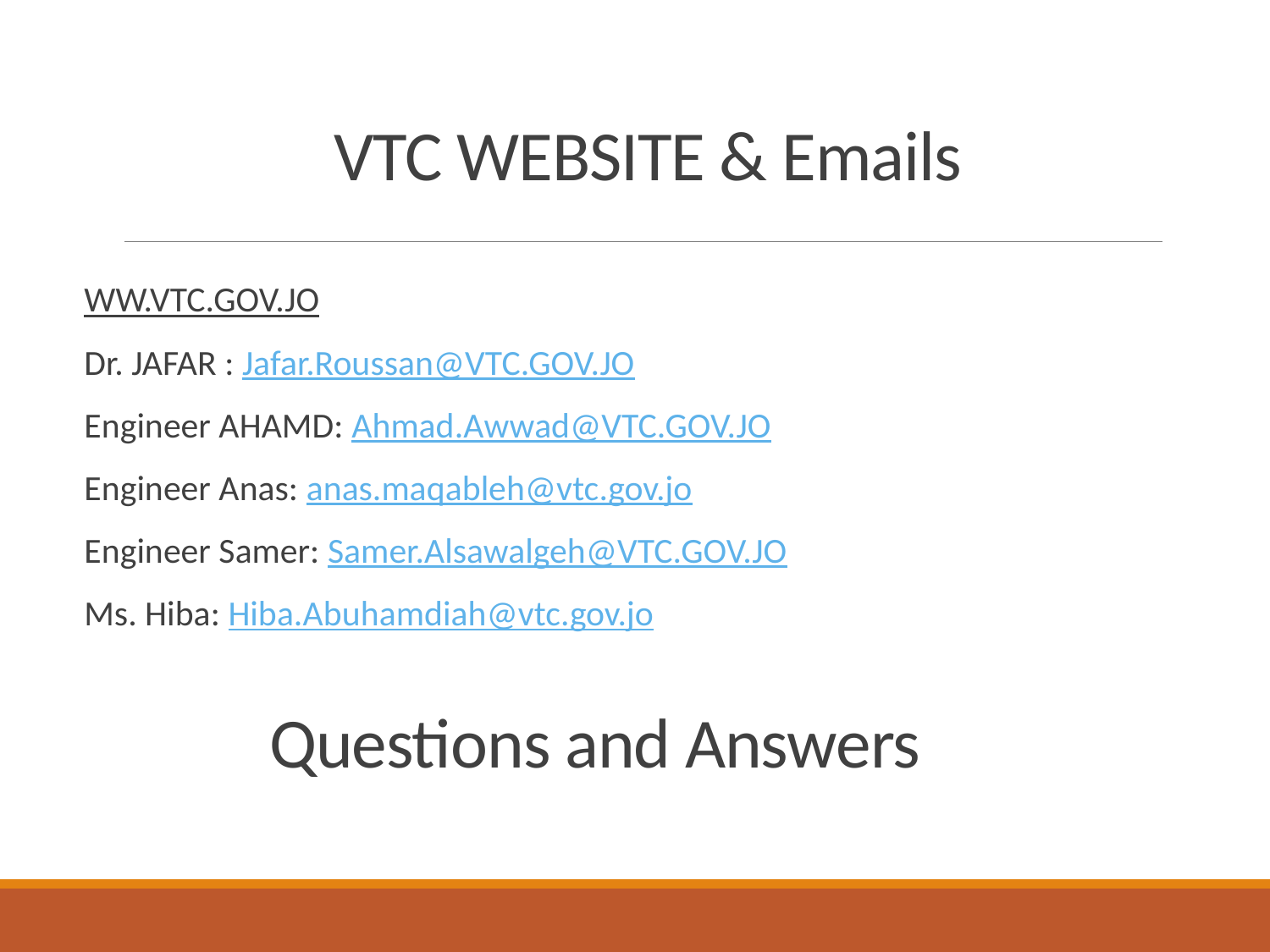

# VTC WEBSITE & Emails
WW.VTC.GOV.JO
Dr. JAFAR : Jafar.Roussan@VTC.GOV.JO
Engineer AHAMD: Ahmad.Awwad@VTC.GOV.JO
Engineer Anas: anas.maqableh@vtc.gov.jo
Engineer Samer: Samer.Alsawalgeh@VTC.GOV.JO
Ms. Hiba: Hiba.Abuhamdiah@vtc.gov.jo

Questions and Answers